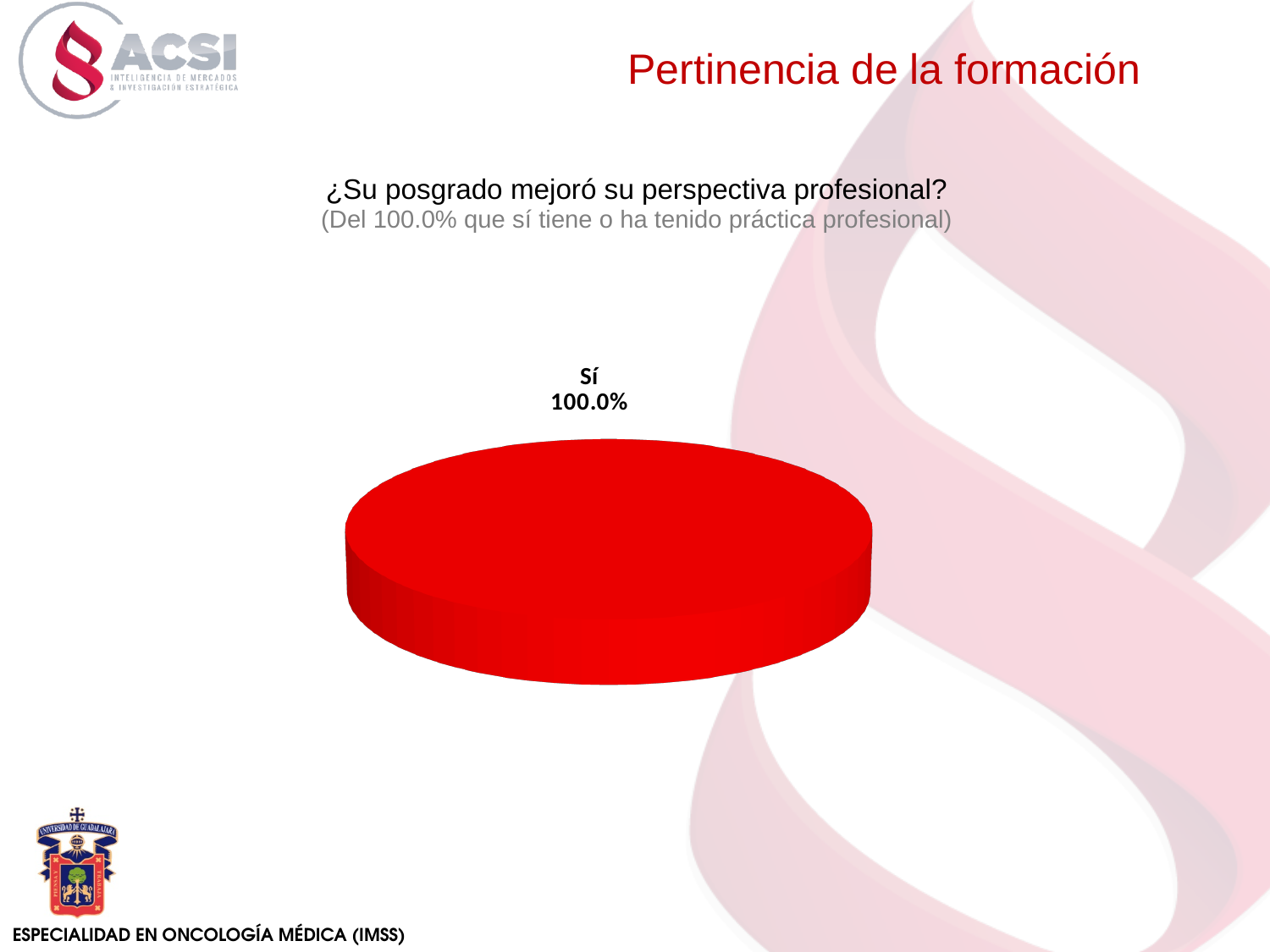

Pertinencia de la formación
¿Su posgrado mejoró su perspectiva profesional?
(Del 100.0% que sí tiene o ha tenido práctica profesional)

[unsupported chart]